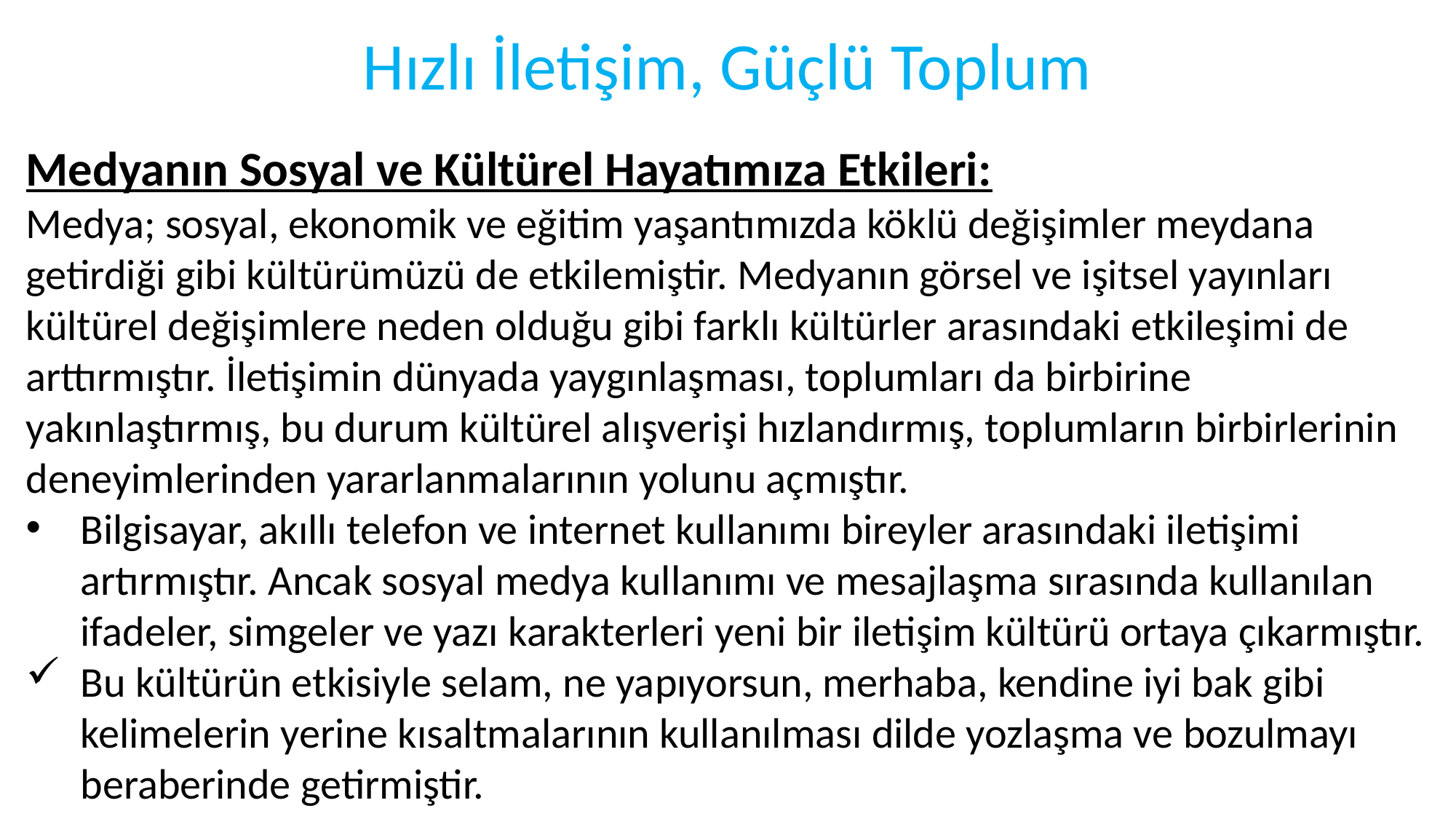

# Hızlı İletişim, Güçlü Toplum
Medyanın Sosyal ve Kültürel Hayatımıza Etkileri:
Medya; sosyal, ekonomik ve eğitim yaşantımızda köklü değişimler meydana getirdiği gibi kültürümüzü de etkilemiştir. Medyanın görsel ve işitsel yayınları kültürel değişimlere neden olduğu gibi farklı kültürler arasındaki etkileşimi de arttırmıştır. İletişimin dünyada yaygınlaşması, toplumları da birbirine yakınlaştırmış, bu durum kültürel alışverişi hızlandırmış, toplumların birbirlerinin deneyimlerinden yararlanmalarının yolunu açmıştır.
Bilgisayar, akıllı telefon ve internet kullanımı bireyler arasındaki iletişimi artırmıştır. Ancak sosyal medya kullanımı ve mesajlaşma sırasında kullanılan ifadeler, simgeler ve yazı karakterleri yeni bir iletişim kültürü ortaya çıkarmıştır.
Bu kültürün etkisiyle selam, ne yapıyorsun, merhaba, kendine iyi bak gibi kelimelerin yerine kısaltmalarının kullanılması dilde yozlaşma ve bozulmayı beraberinde getirmiştir.